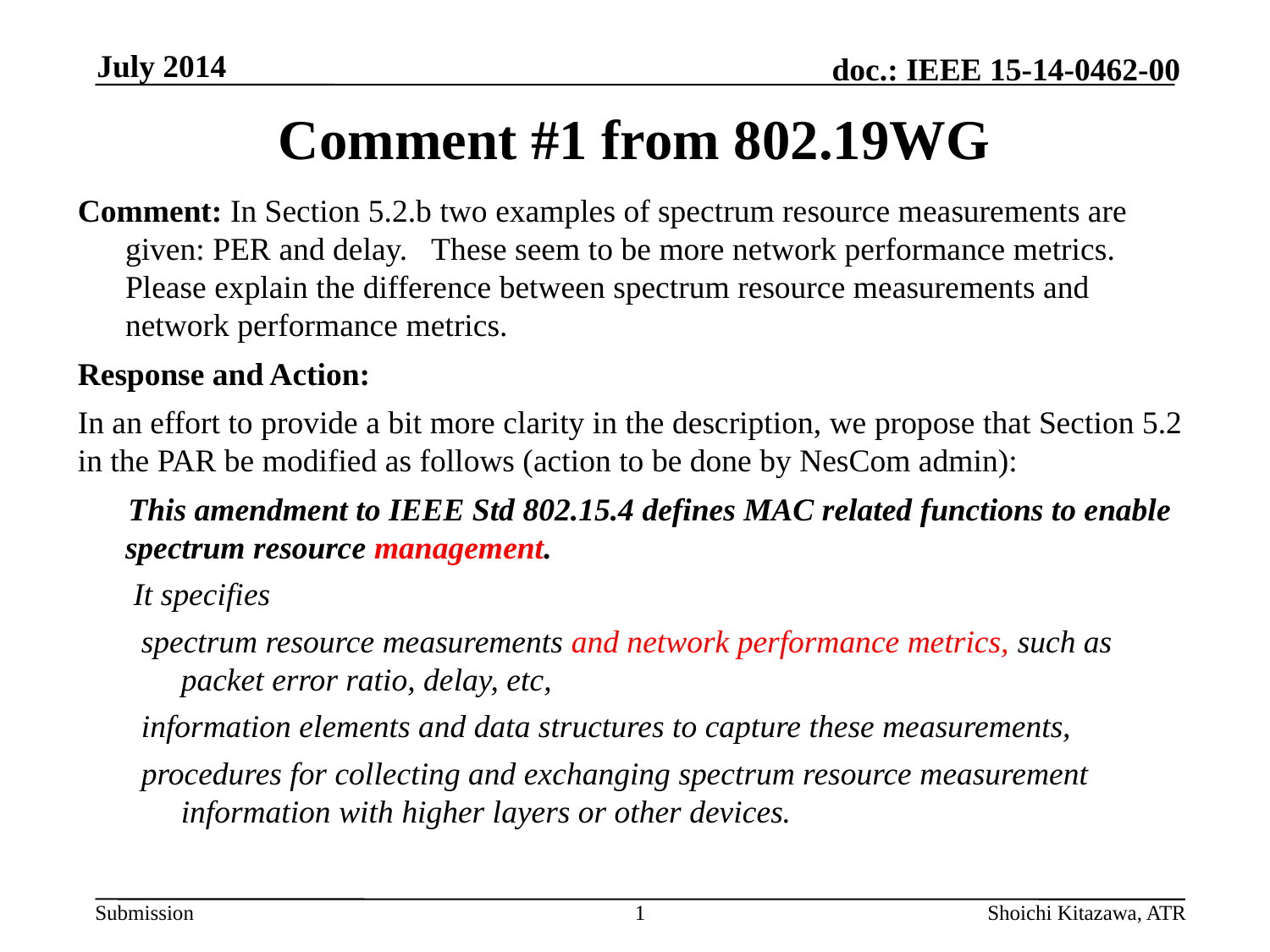

July 2014
# Comment #1 from 802.19WG
Comment: In Section 5.2.b two examples of spectrum resource measurements are given: PER and delay.   These seem to be more network performance metrics.  Please explain the difference between spectrum resource measurements and network performance metrics.
Response and Action:
In an effort to provide a bit more clarity in the description, we propose that Section 5.2 in the PAR be modified as follows (action to be done by NesCom admin):
This amendment to IEEE Std 802.15.4 defines MAC related functions to enable spectrum resource management.
It specifies
spectrum resource measurements and network performance metrics, such as packet error ratio, delay, etc,
information elements and data structures to capture these measurements,
procedures for collecting and exchanging spectrum resource measurement information with higher layers or other devices.

1
Shoichi Kitazawa, ATR